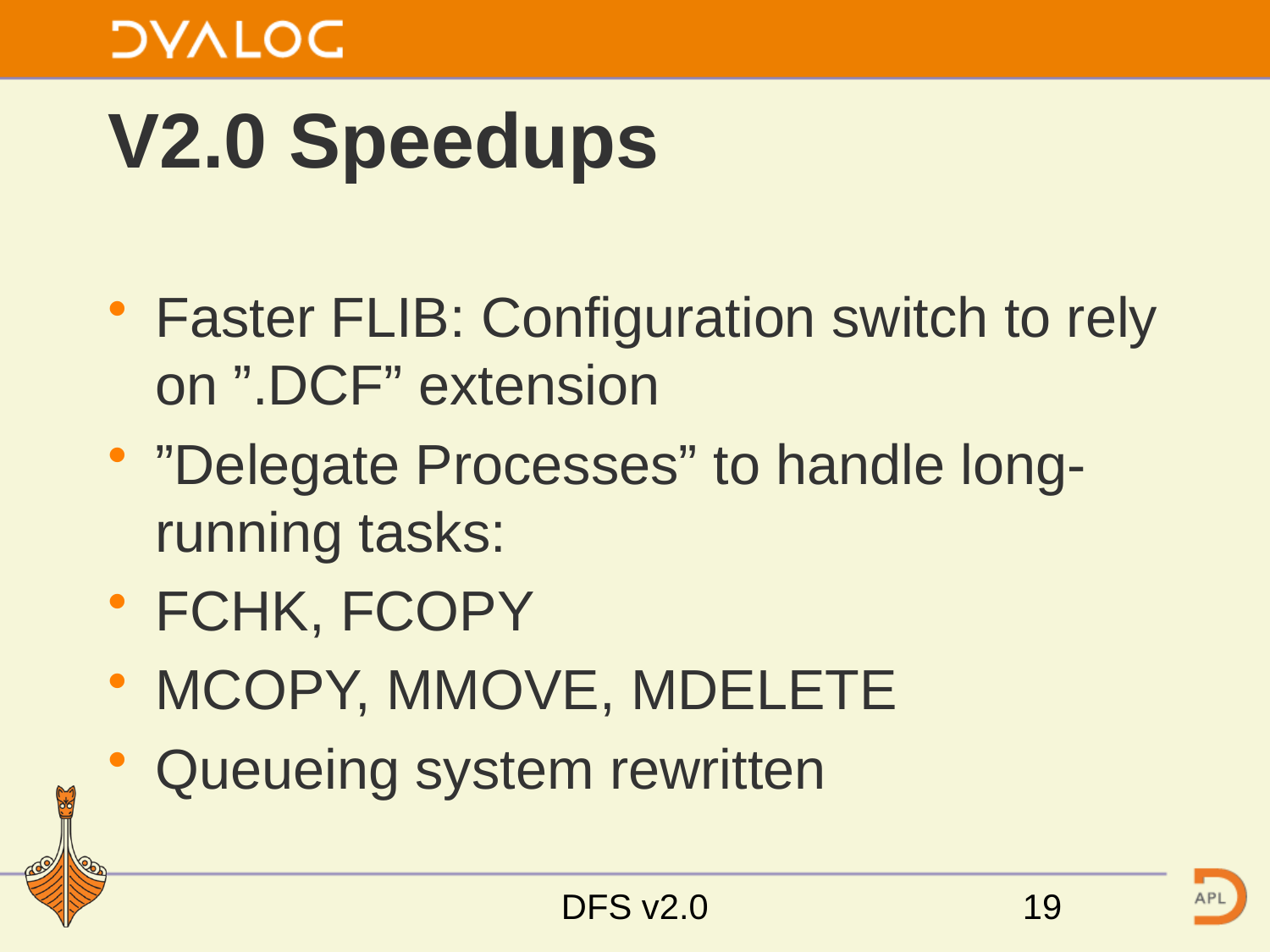

# V2.0 Speedups
Faster FLIB: Configuration switch to rely on ”.DCF” extension
”Delegate Processes” to handle long-running tasks:
FCHK, FCOPY
MCOPY, MMOVE, MDELETE
Queueing system rewritten

DFS v2.0
19